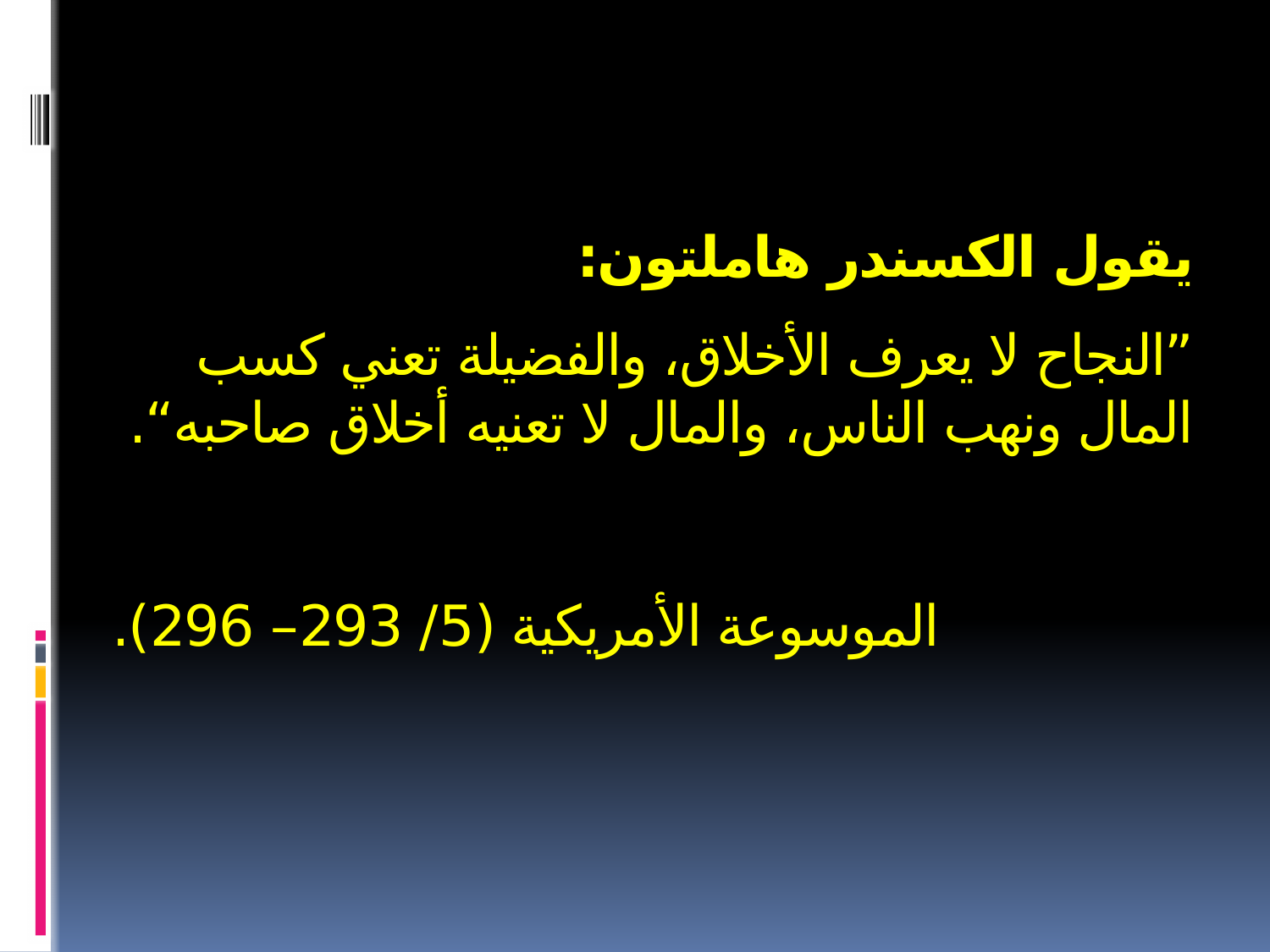

# يقول الكسندر هاملتون: ”النجاح لا يعرف الأخلاق، والفضيلة تعني كسب المال ونهب الناس، والمال لا تعنيه أخلاق صاحبه“. الموسوعة الأمريكية (5/ 293– 296).